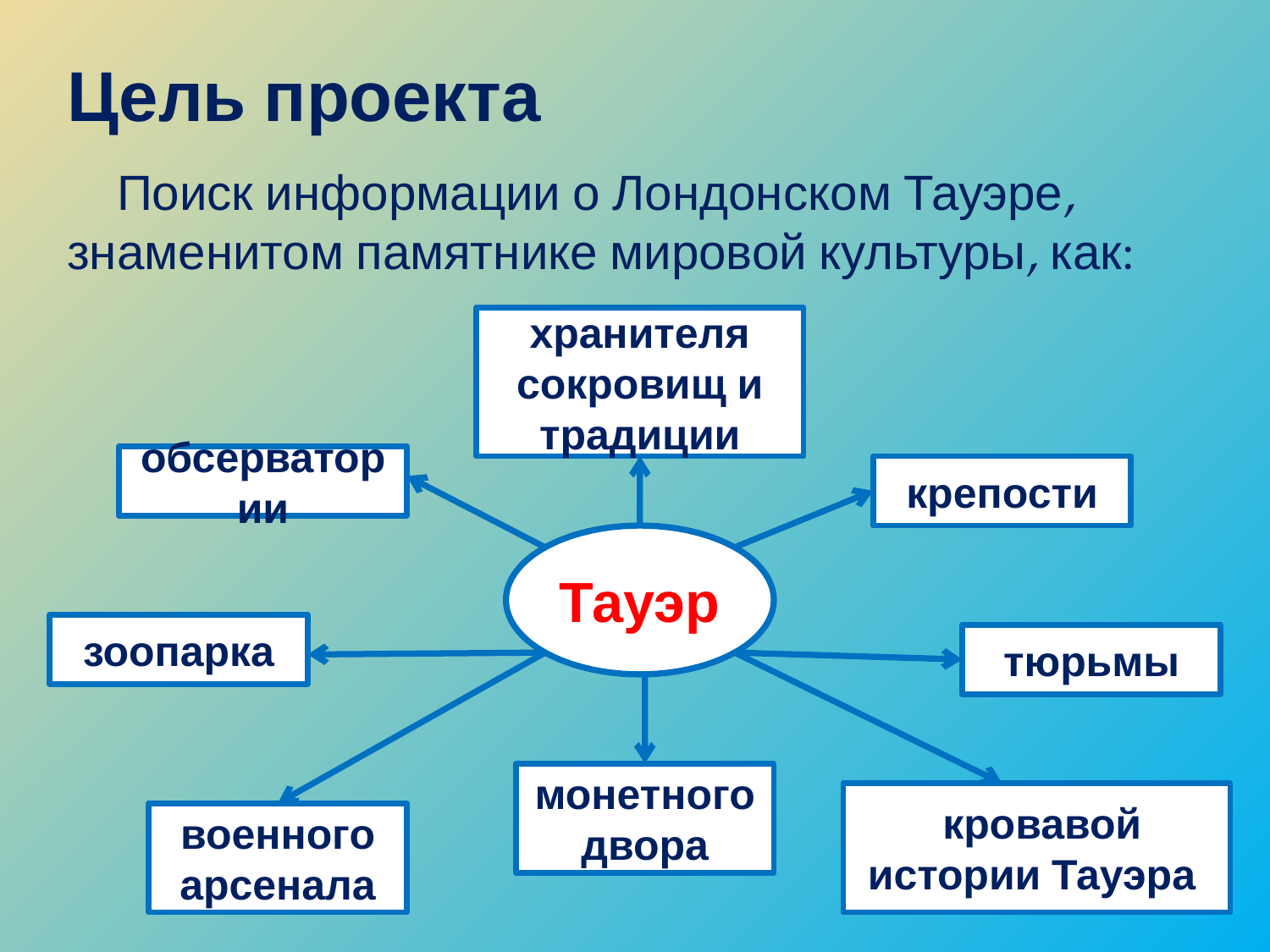

Цель проекта

Поиск информации о Лондонском Тауэре, знаменитом памятнике мировой культуры, как:
хранителя сокровищ и традиции
обсерватории
крепости
Тауэр
зоопарка
тюрьмы
монетного двора
 кровавой истории Тауэра
военного арсенала